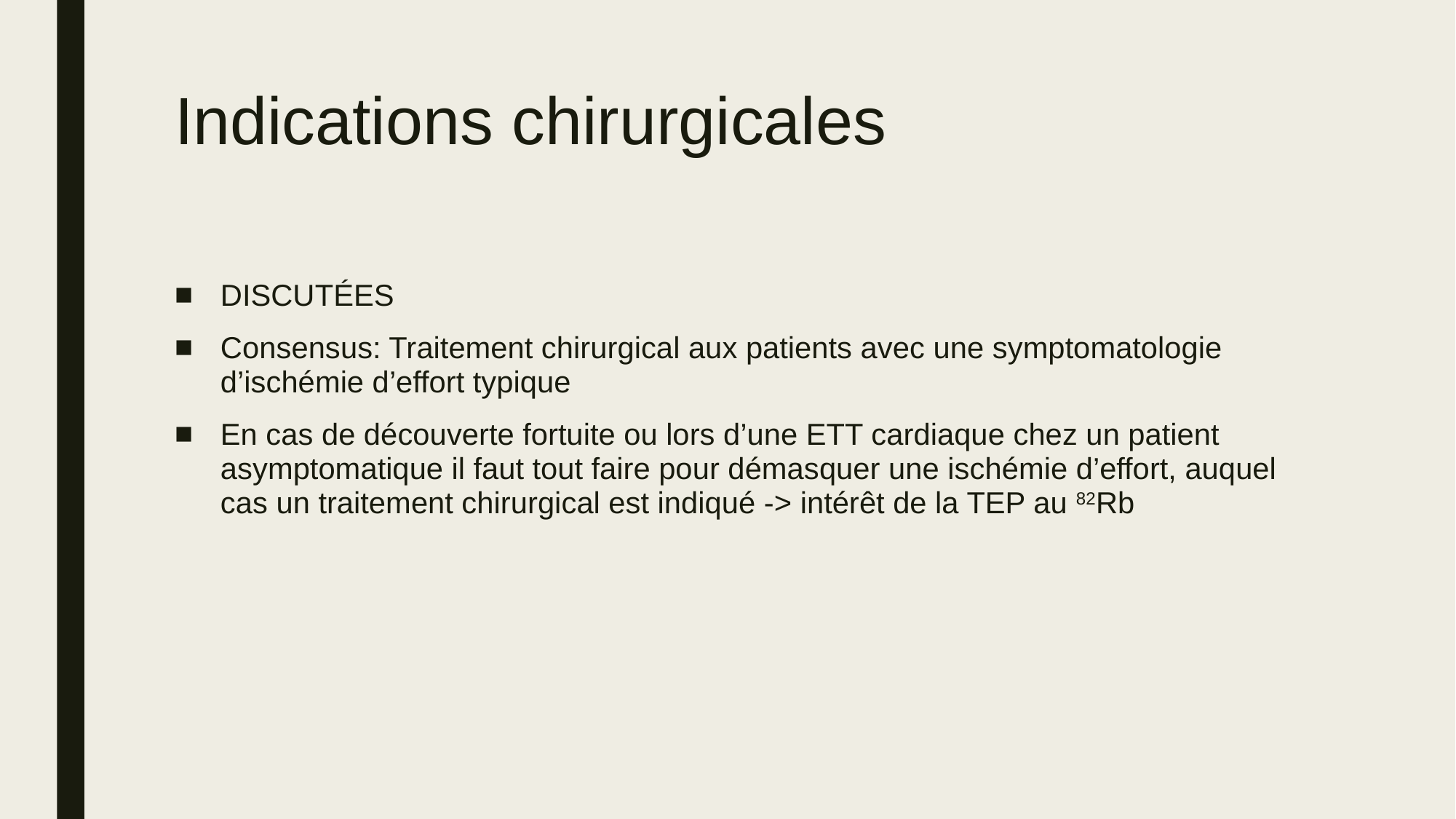

# Indications chirurgicales
DISCUTÉES
Consensus: Traitement chirurgical aux patients avec une symptomatologie d’ischémie d’effort typique
En cas de découverte fortuite ou lors d’une ETT cardiaque chez un patient asymptomatique il faut tout faire pour démasquer une ischémie d’effort, auquel cas un traitement chirurgical est indiqué -> intérêt de la TEP au 82Rb